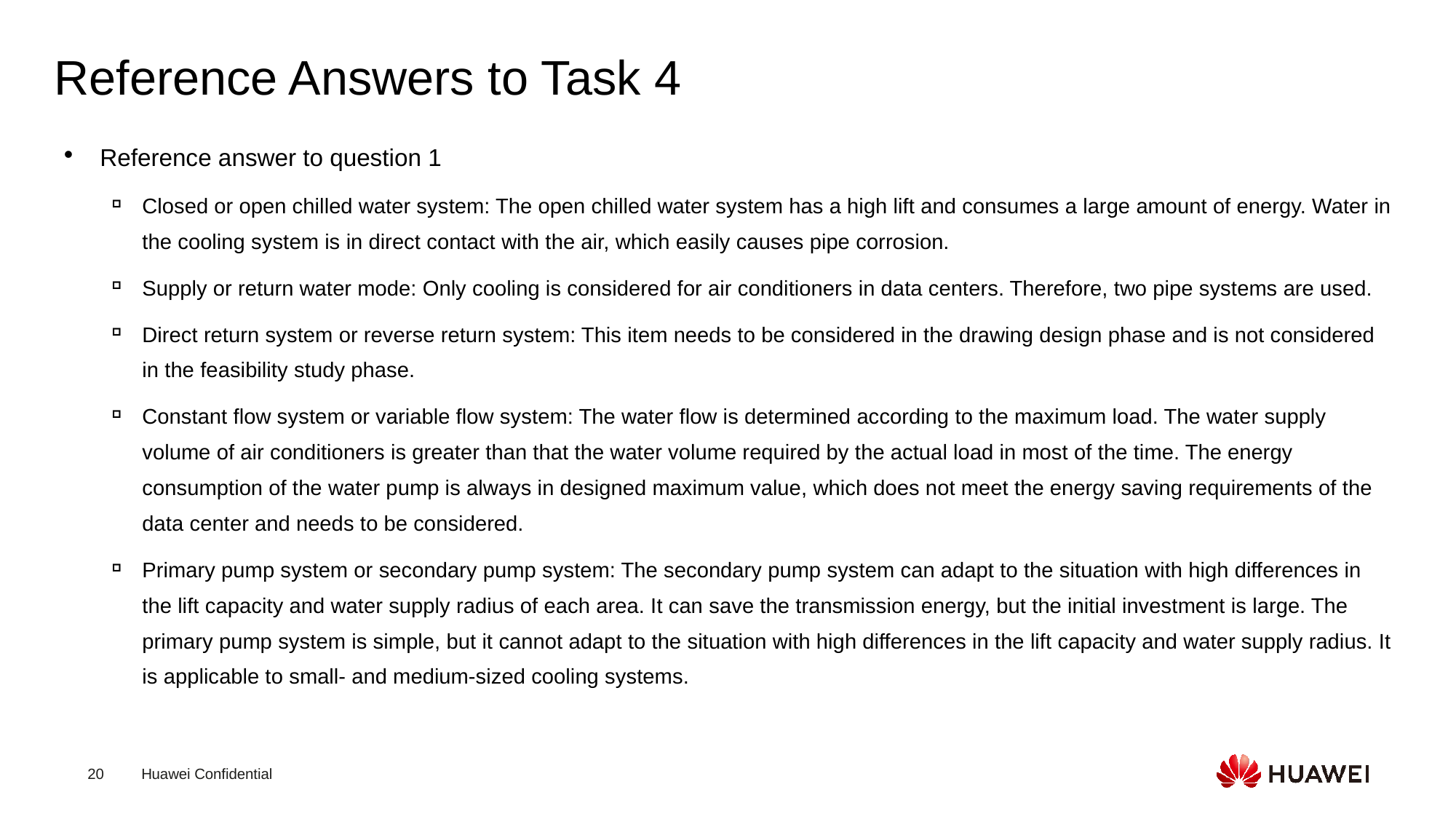

# Reference Answers to Task 4
Reference answer to question 1
Closed or open chilled water system: The open chilled water system has a high lift and consumes a large amount of energy. Water in the cooling system is in direct contact with the air, which easily causes pipe corrosion.
Supply or return water mode: Only cooling is considered for air conditioners in data centers. Therefore, two pipe systems are used.
Direct return system or reverse return system: This item needs to be considered in the drawing design phase and is not considered in the feasibility study phase.
Constant flow system or variable flow system: The water flow is determined according to the maximum load. The water supply volume of air conditioners is greater than that the water volume required by the actual load in most of the time. The energy consumption of the water pump is always in designed maximum value, which does not meet the energy saving requirements of the data center and needs to be considered.
Primary pump system or secondary pump system: The secondary pump system can adapt to the situation with high differences in the lift capacity and water supply radius of each area. It can save the transmission energy, but the initial investment is large. The primary pump system is simple, but it cannot adapt to the situation with high differences in the lift capacity and water supply radius. It is applicable to small- and medium-sized cooling systems.